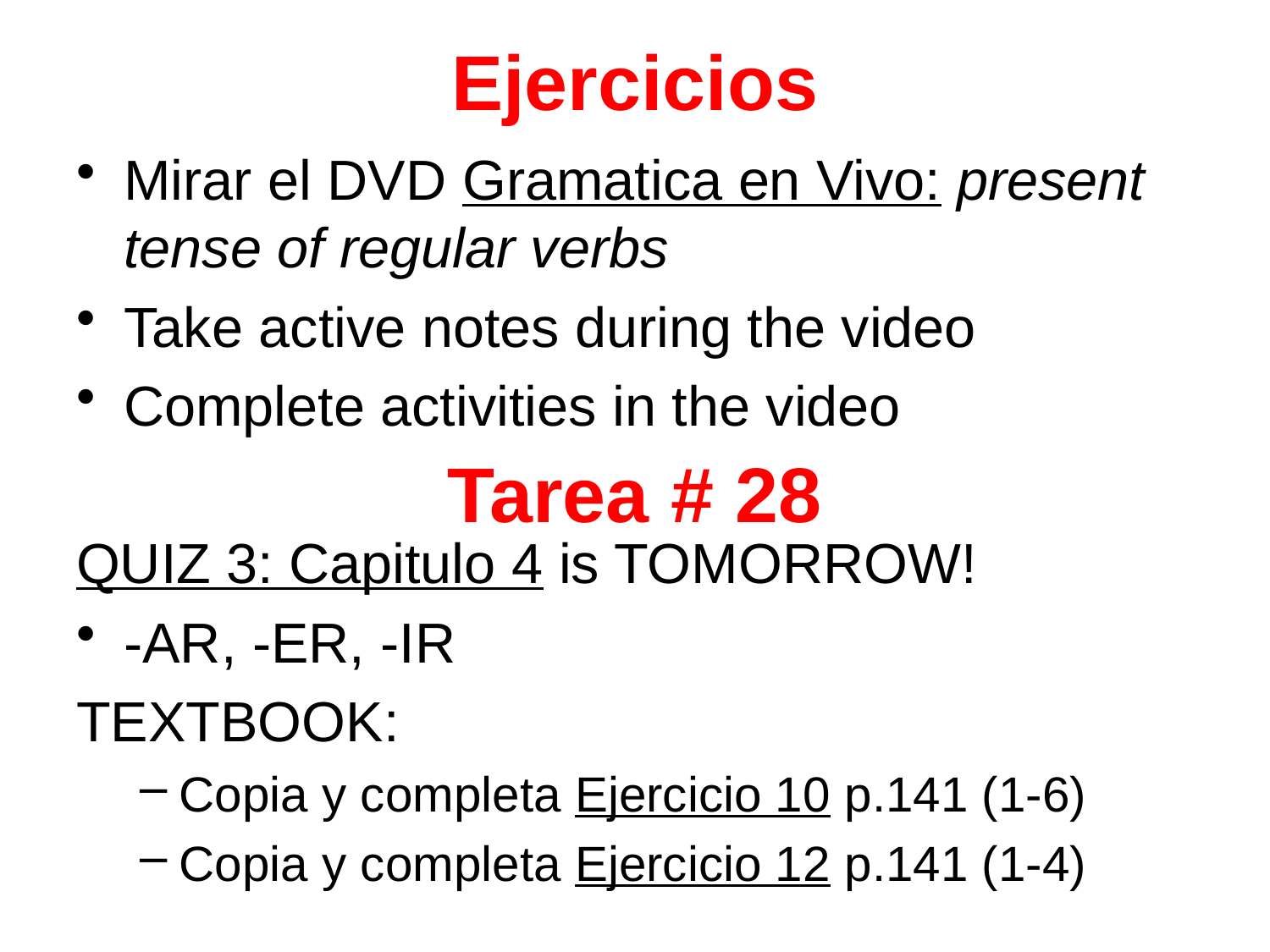

# Ejercicios
Mirar el DVD Gramatica en Vivo: present tense of regular verbs
Take active notes during the video
Complete activities in the video

QUIZ 3: Capitulo 4 is TOMORROW!
-AR, -ER, -IR
TEXTBOOK:
Copia y completa Ejercicio 10 p.141 (1-6)
Copia y completa Ejercicio 12 p.141 (1-4)
Tarea # 28